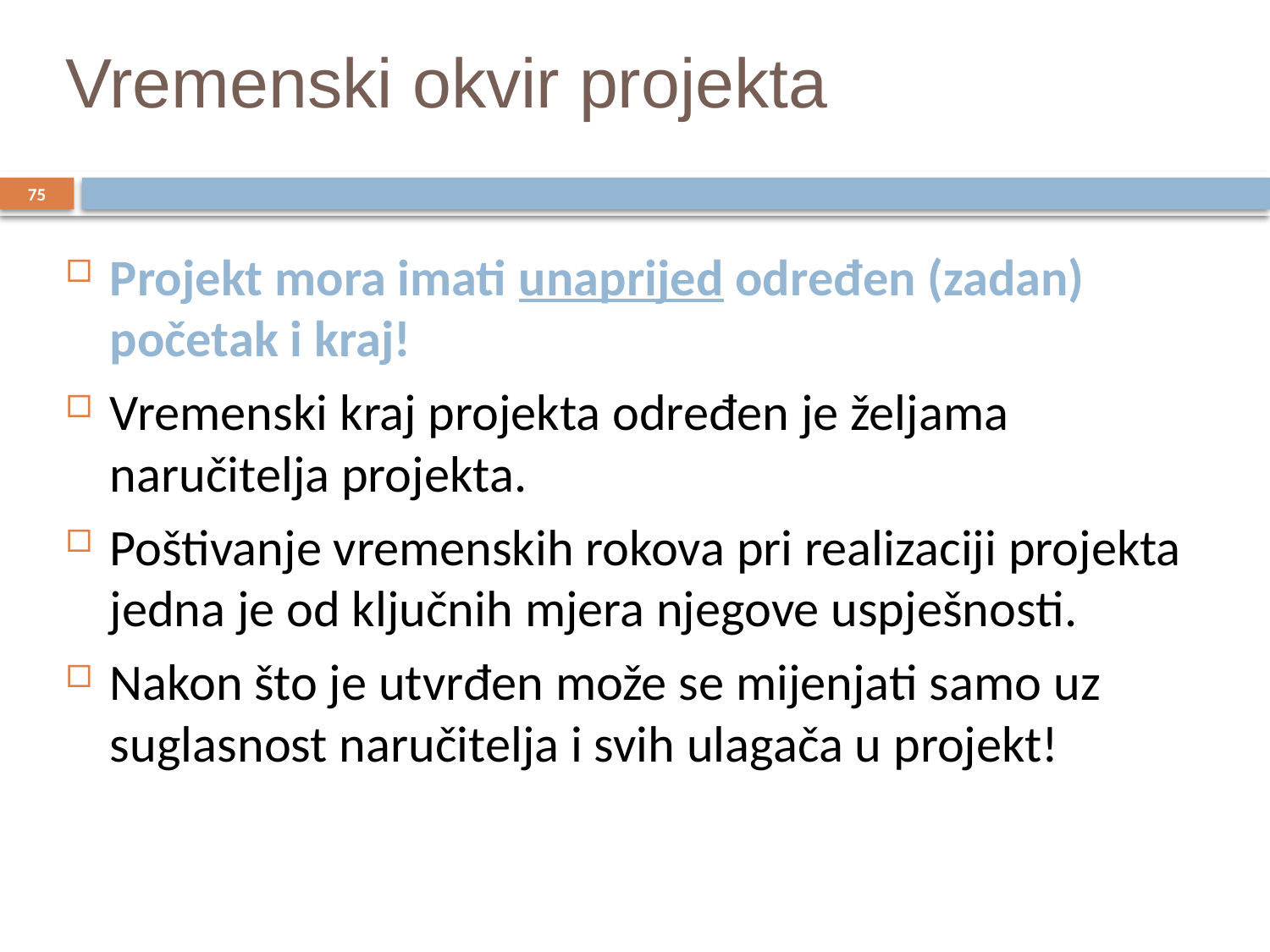

# Vremenski okvir projekta
75
Projekt mora imati unaprijed određen (zadan) početak i kraj!
Vremenski kraj projekta određen je željama naručitelja projekta.
Poštivanje vremenskih rokova pri realizaciji projekta jedna je od ključnih mjera njegove uspješnosti.
Nakon što je utvrđen može se mijenjati samo uz suglasnost naručitelja i svih ulagača u projekt!